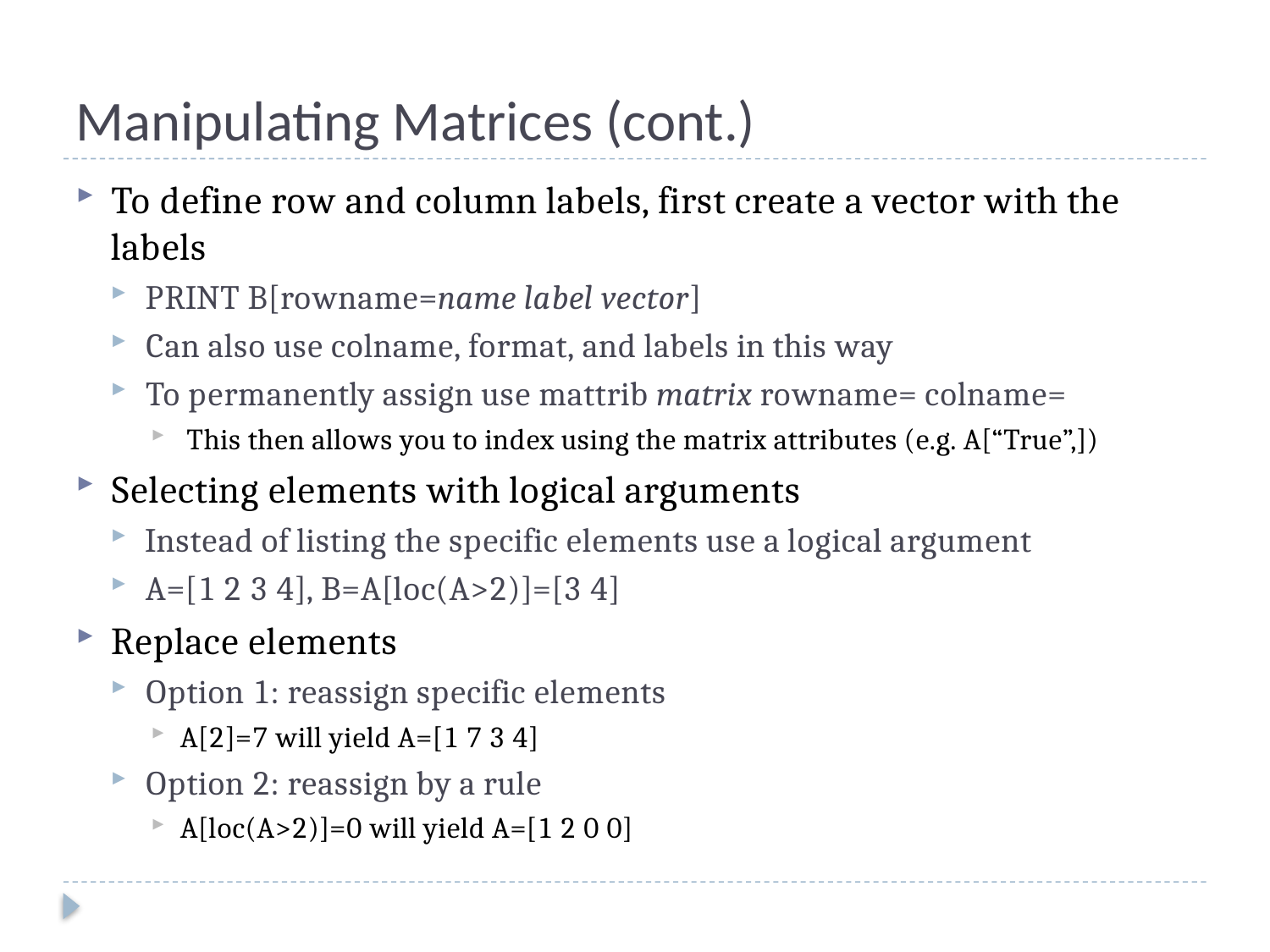

# Manipulating Matrices (cont.)
To define row and column labels, first create a vector with the labels
PRINT B[rowname=name label vector]
Can also use colname, format, and labels in this way
To permanently assign use mattrib matrix rowname= colname=
 This then allows you to index using the matrix attributes (e.g. A[“True”,])
Selecting elements with logical arguments
Instead of listing the specific elements use a logical argument
A=[1 2 3 4], B=A[loc(A>2)]=[3 4]
Replace elements
Option 1: reassign specific elements
A[2]=7 will yield A=[1 7 3 4]
Option 2: reassign by a rule
A[loc(A>2)]=0 will yield A=[1 2 0 0]